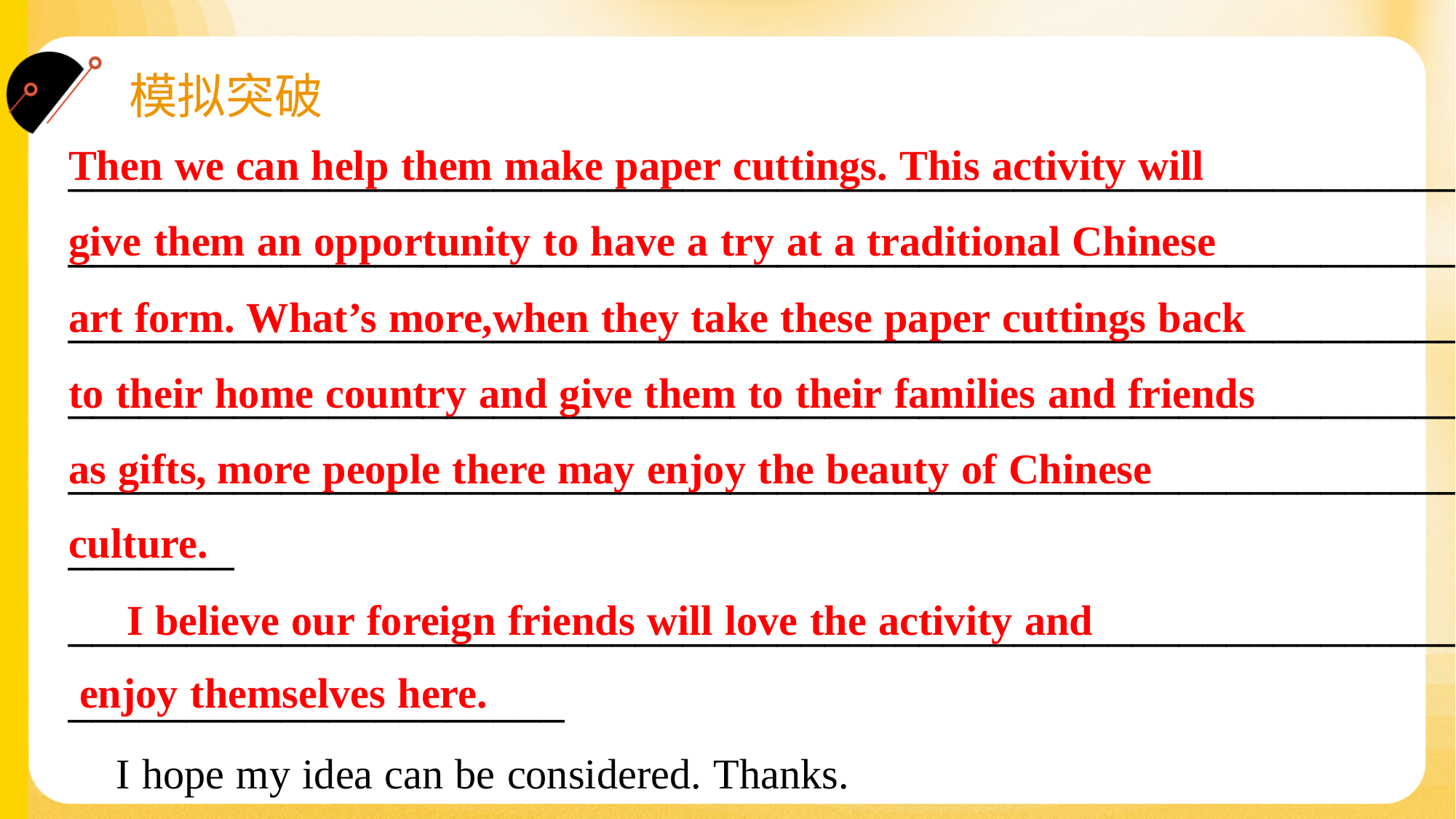

Then we can help them make paper cuttings. This activity will
give them an opportunity to have a try at a traditional Chinese
art form. What’s more,when they take these paper cuttings back
to their home country and give them to their families and friends
as gifts, more people there may enjoy the beauty of Chinese
culture.
______________________________________________________________
______________________________________________________________
______________________________________________________________
______________________________________________________________
______________________________________________________________
_______
______________________________________________________________
_____________________
    I hope my idea can be considered. Thanks.#5.1.3
    I believe our foreign friends will love the activity and
enjoy themselves here.